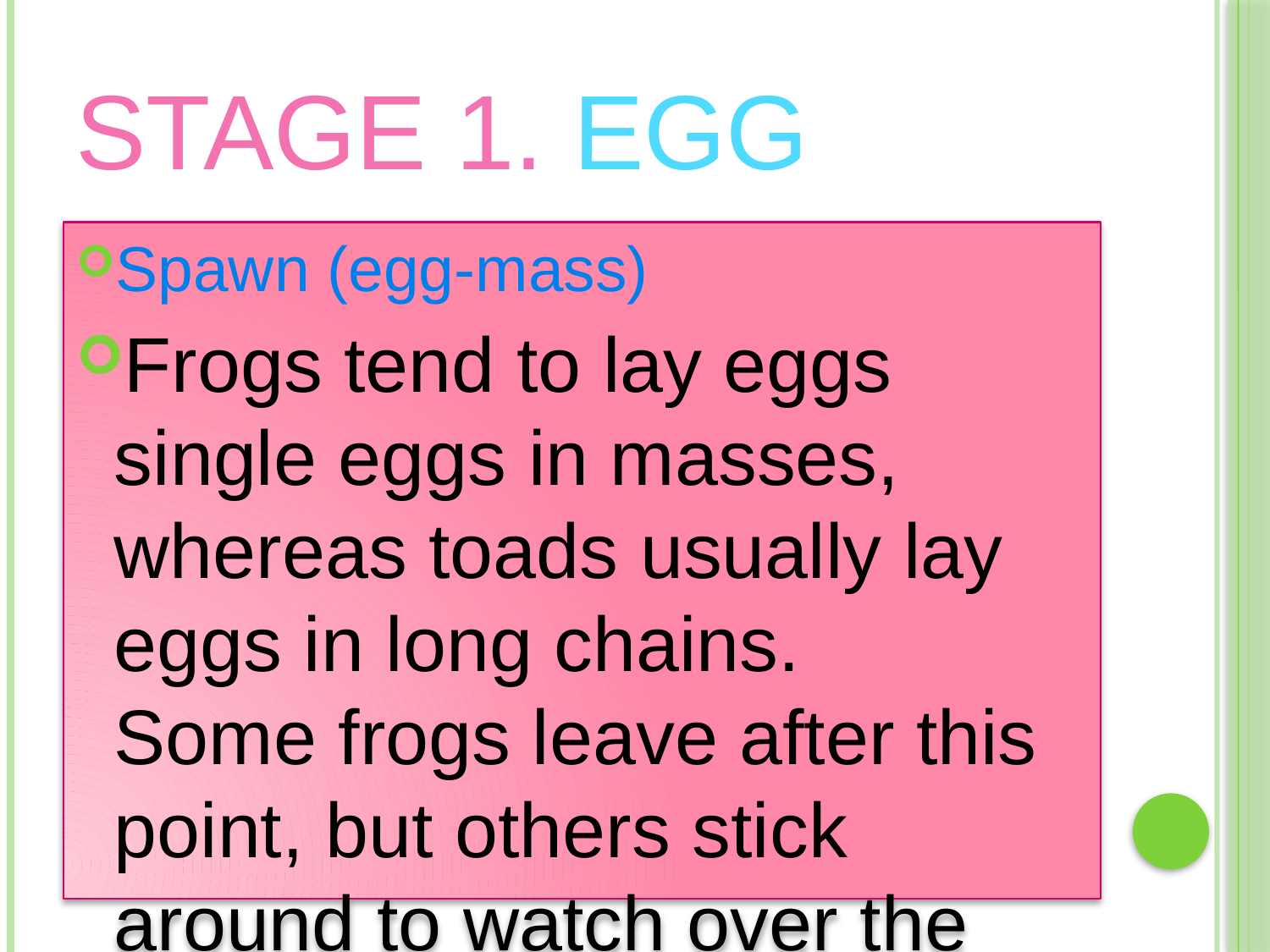

# Stage 1. Egg
Spawn (egg-mass)
Frogs tend to lay eggs single eggs in masses, whereas toads usually lay eggs in long chains.
Some frogs leave after this point, but others stick around to watch over the little ones. Some have very unusual ways of caring for their young.